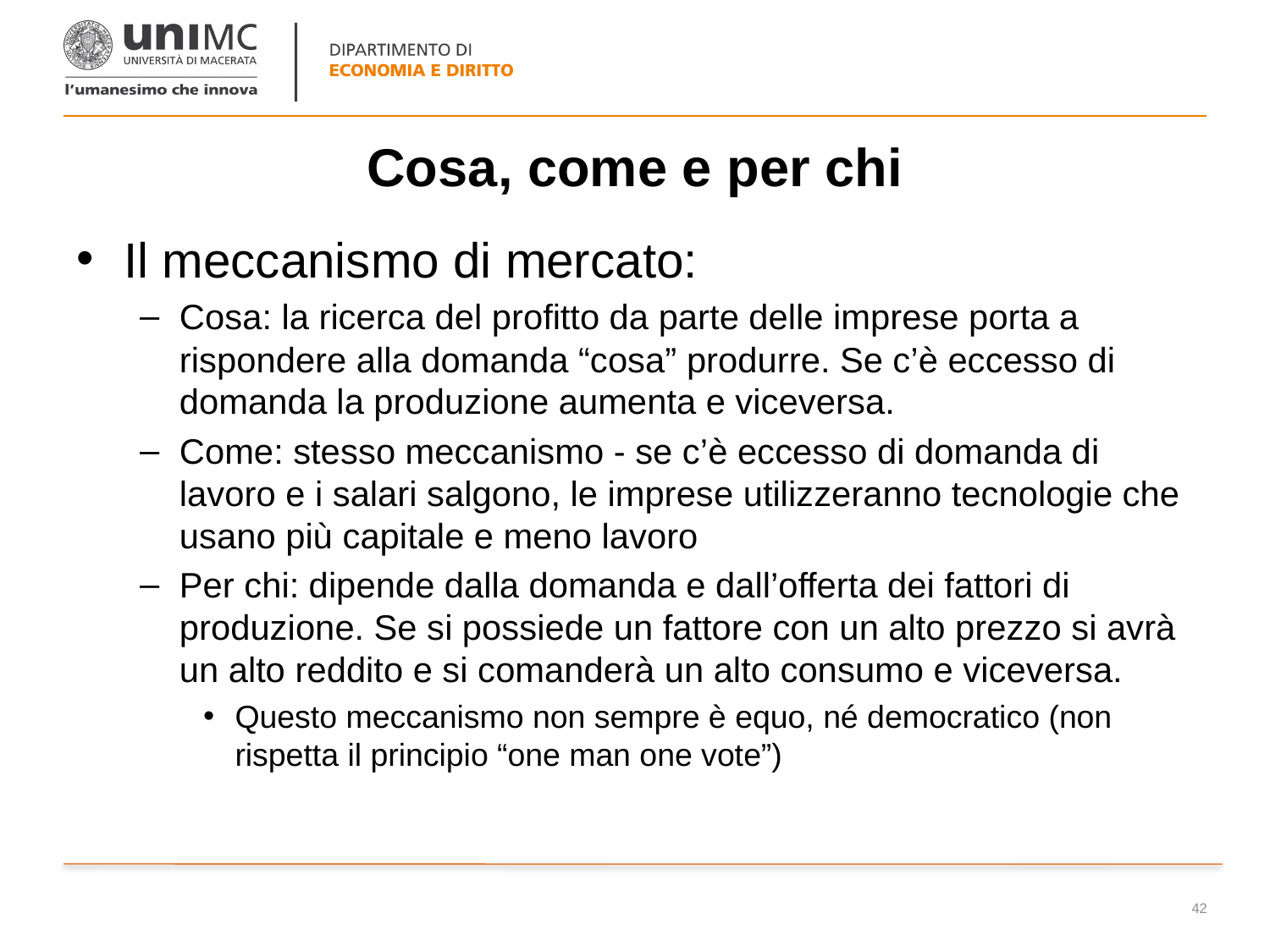

# Cosa, come e per chi
Il meccanismo di mercato:
Cosa: la ricerca del profitto da parte delle imprese porta a rispondere alla domanda “cosa” produrre. Se c’è eccesso di domanda la produzione aumenta e viceversa.
Come: stesso meccanismo - se c’è eccesso di domanda di lavoro e i salari salgono, le imprese utilizzeranno tecnologie che usano più capitale e meno lavoro
Per chi: dipende dalla domanda e dall’offerta dei fattori di produzione. Se si possiede un fattore con un alto prezzo si avrà un alto reddito e si comanderà un alto consumo e viceversa.
Questo meccanismo non sempre è equo, né democratico (non rispetta il principio “one man one vote”)
42